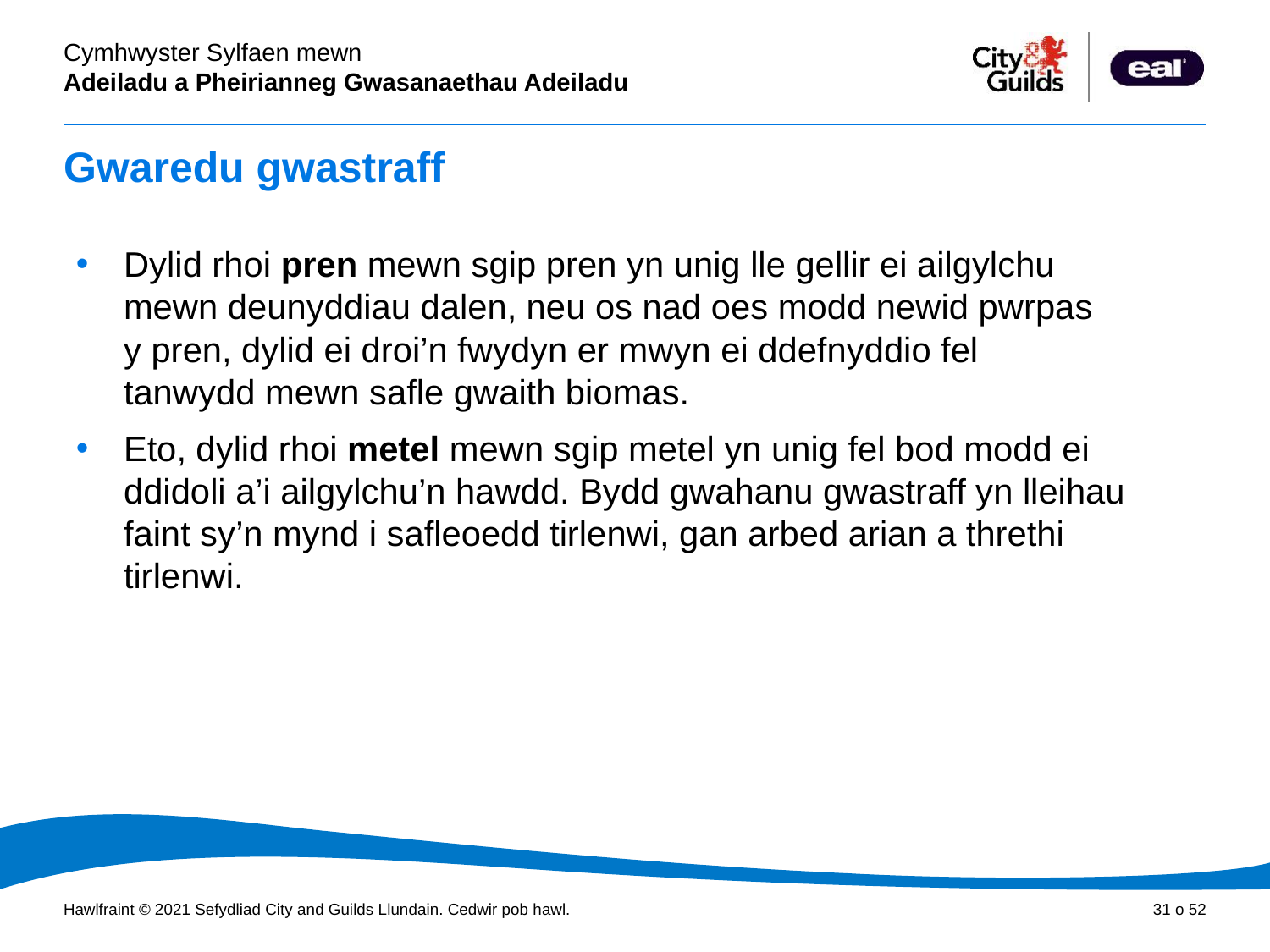

# Gwaredu gwastraff
Dylid rhoi pren mewn sgip pren yn unig lle gellir ei ailgylchu mewn deunyddiau dalen, neu os nad oes modd newid pwrpas y pren, dylid ei droi’n fwydyn er mwyn ei ddefnyddio fel tanwydd mewn safle gwaith biomas.
Eto, dylid rhoi metel mewn sgip metel yn unig fel bod modd ei ddidoli a’i ailgylchu’n hawdd. Bydd gwahanu gwastraff yn lleihau faint sy’n mynd i safleoedd tirlenwi, gan arbed arian a threthi tirlenwi.